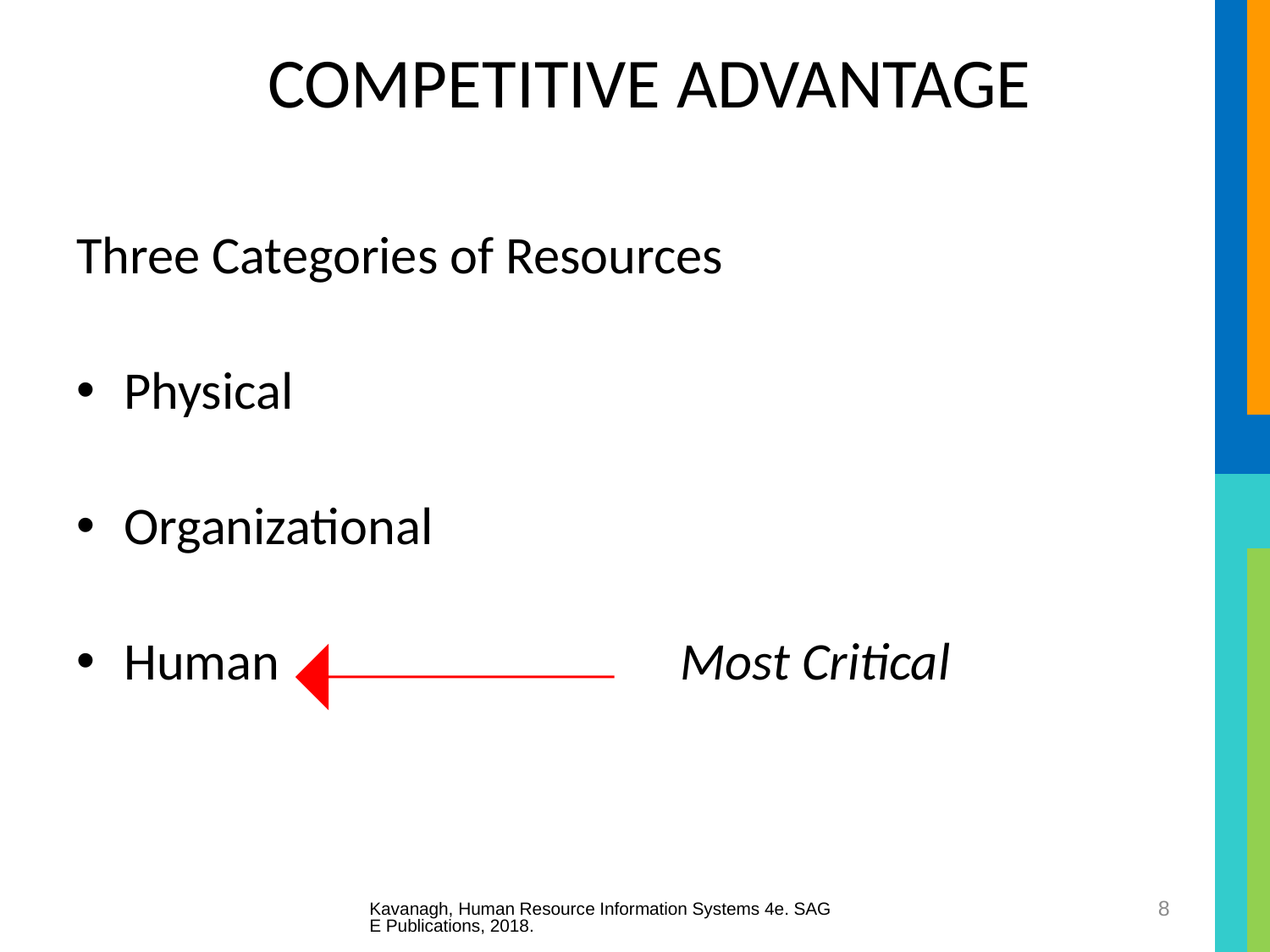

# COMPETITIVE ADVANTAGE
Three Categories of Resources

Physical

Organizational

Human			    Most Critical

Kavanagh, Human Resource Information Systems 4e. SAGE Publications, 2018.
8